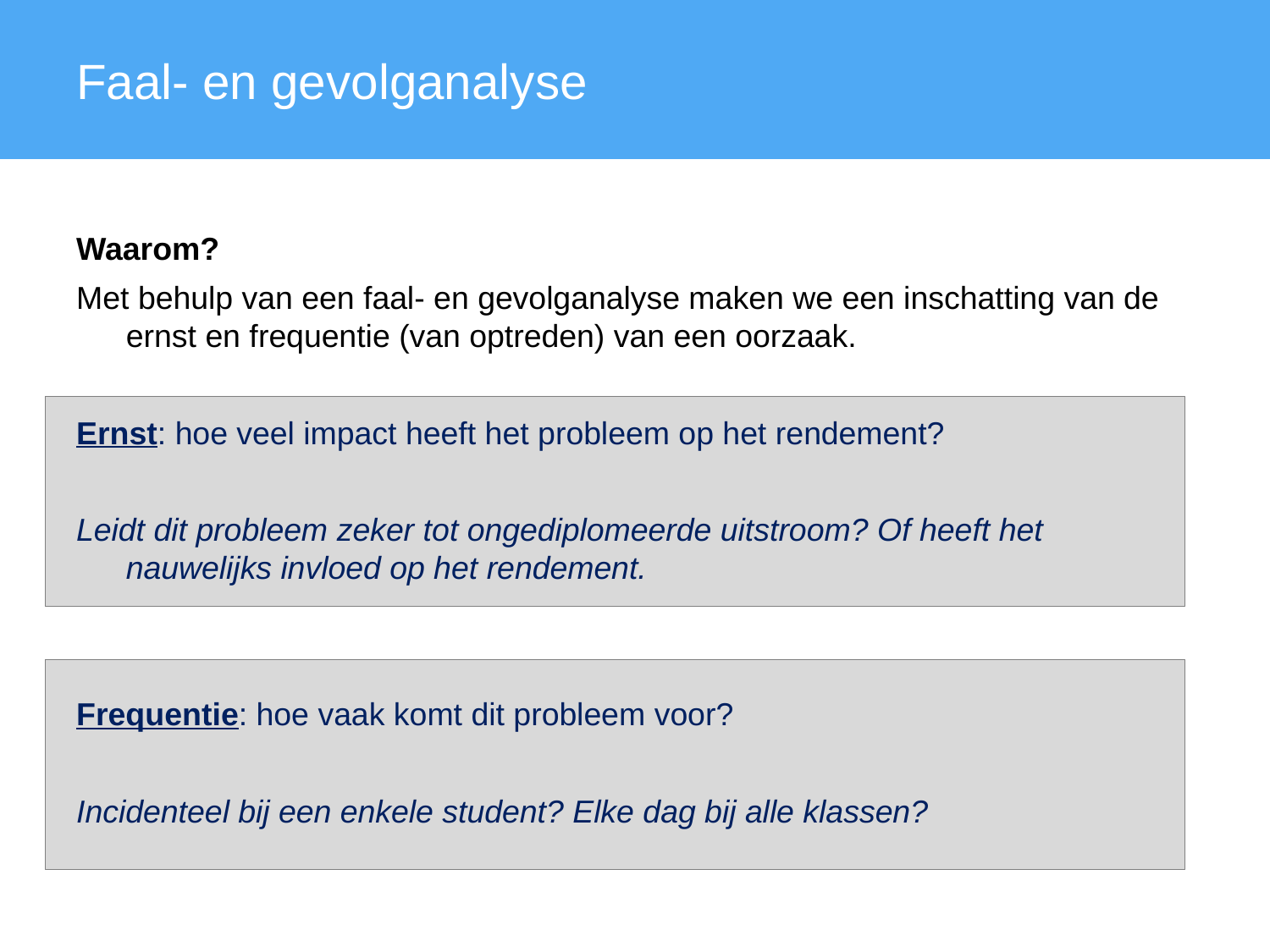

Faal- en gevolganalyse
Waarom?
Met behulp van een faal- en gevolganalyse maken we een inschatting van de ernst en frequentie (van optreden) van een oorzaak.

Ernst: hoe veel impact heeft het probleem op het rendement?

Leidt dit probleem zeker tot ongediplomeerde uitstroom? Of heeft het nauwelijks invloed op het rendement.

Frequentie: hoe vaak komt dit probleem voor?

Incidenteel bij een enkele student? Elke dag bij alle klassen?